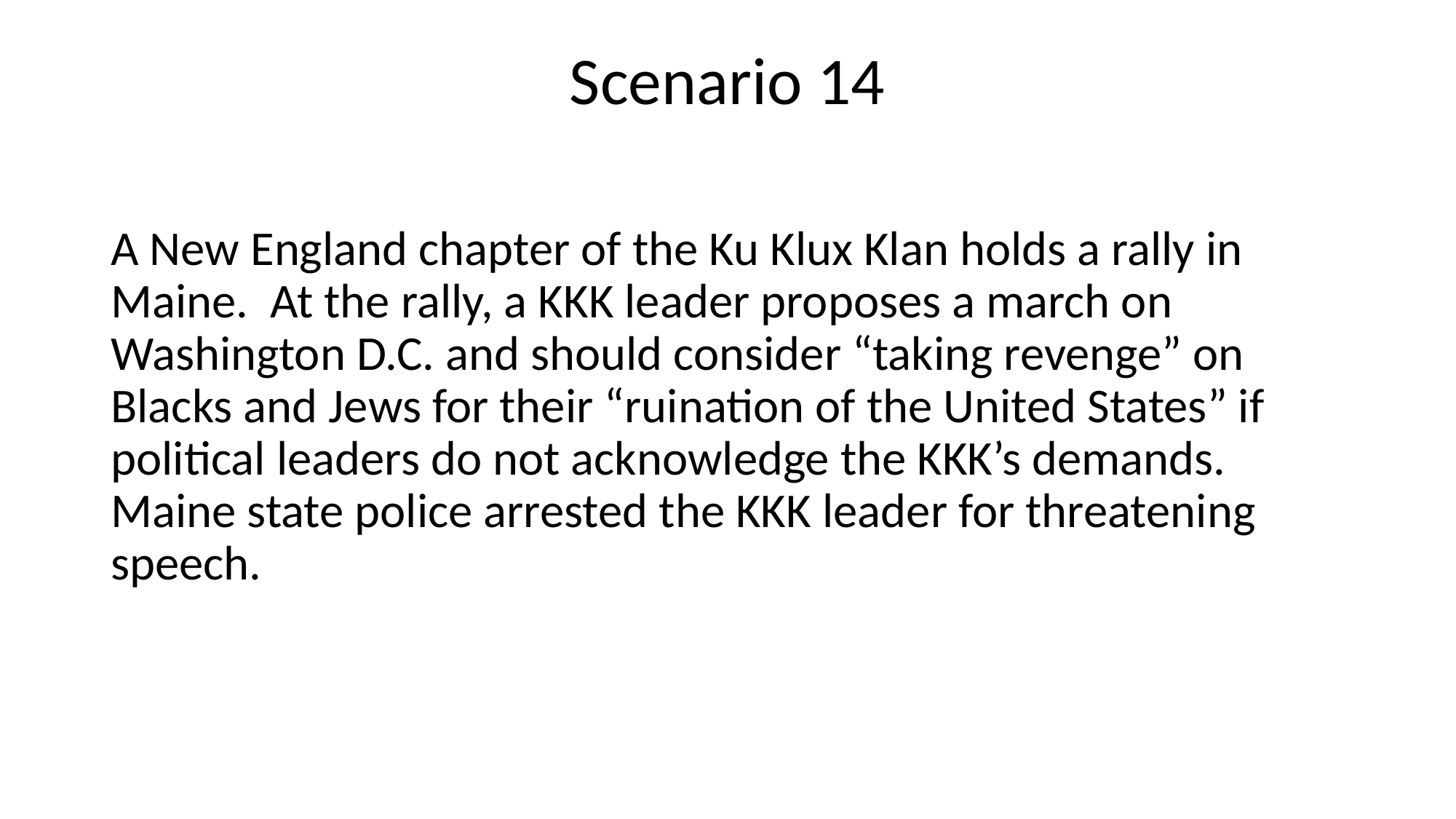

# Scenario 14
A New England chapter of the Ku Klux Klan holds a rally in Maine.  At the rally, a KKK leader proposes a march on Washington D.C. and should consider “taking revenge” on Blacks and Jews for their “ruination of the United States” if political leaders do not acknowledge the KKK’s demands.  Maine state police arrested the KKK leader for threatening speech.